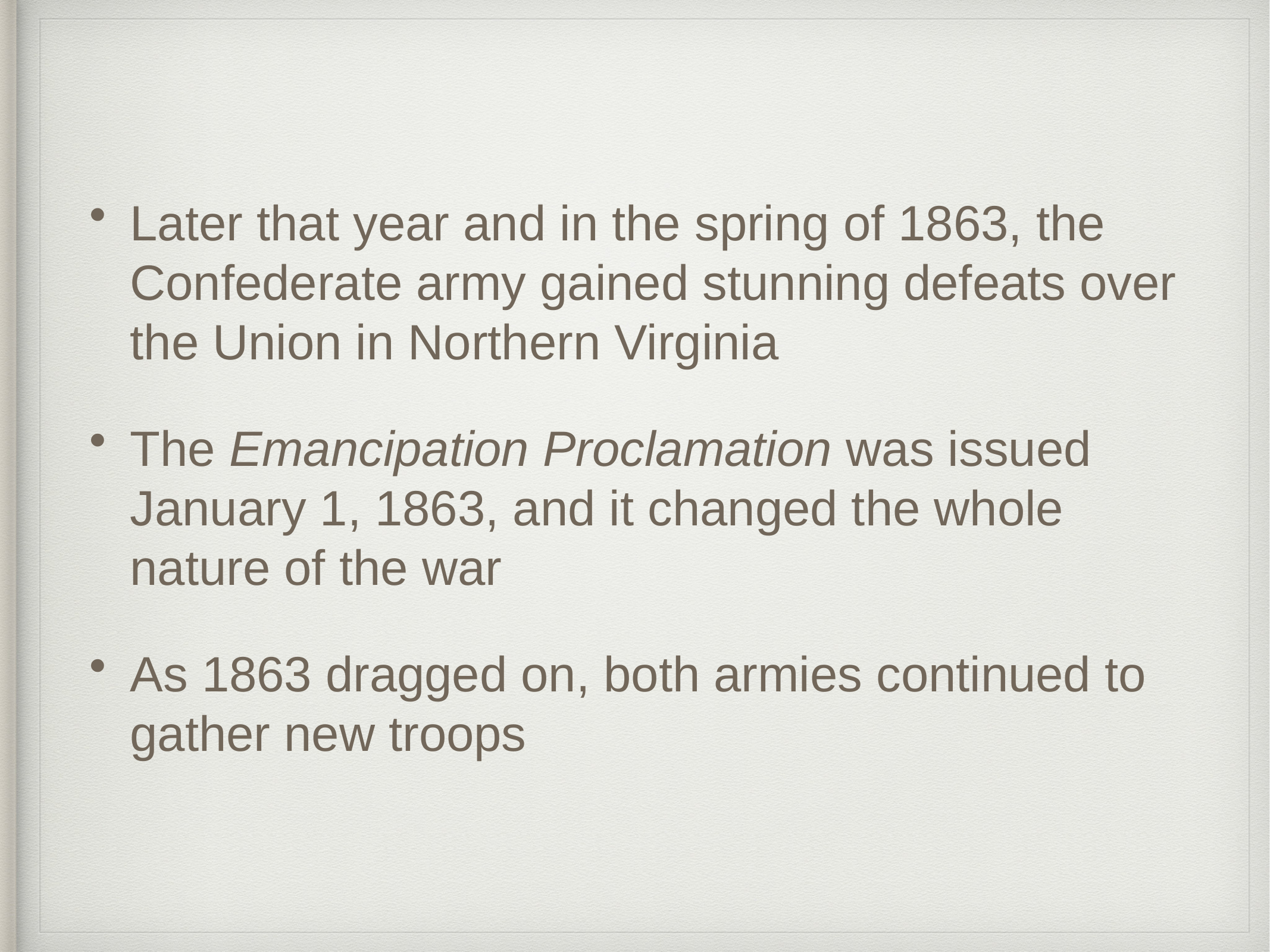

Later that year and in the spring of 1863, the Confederate army gained stunning defeats over the Union in Northern Virginia
The Emancipation Proclamation was issued January 1, 1863, and it changed the whole nature of the war
As 1863 dragged on, both armies continued to gather new troops